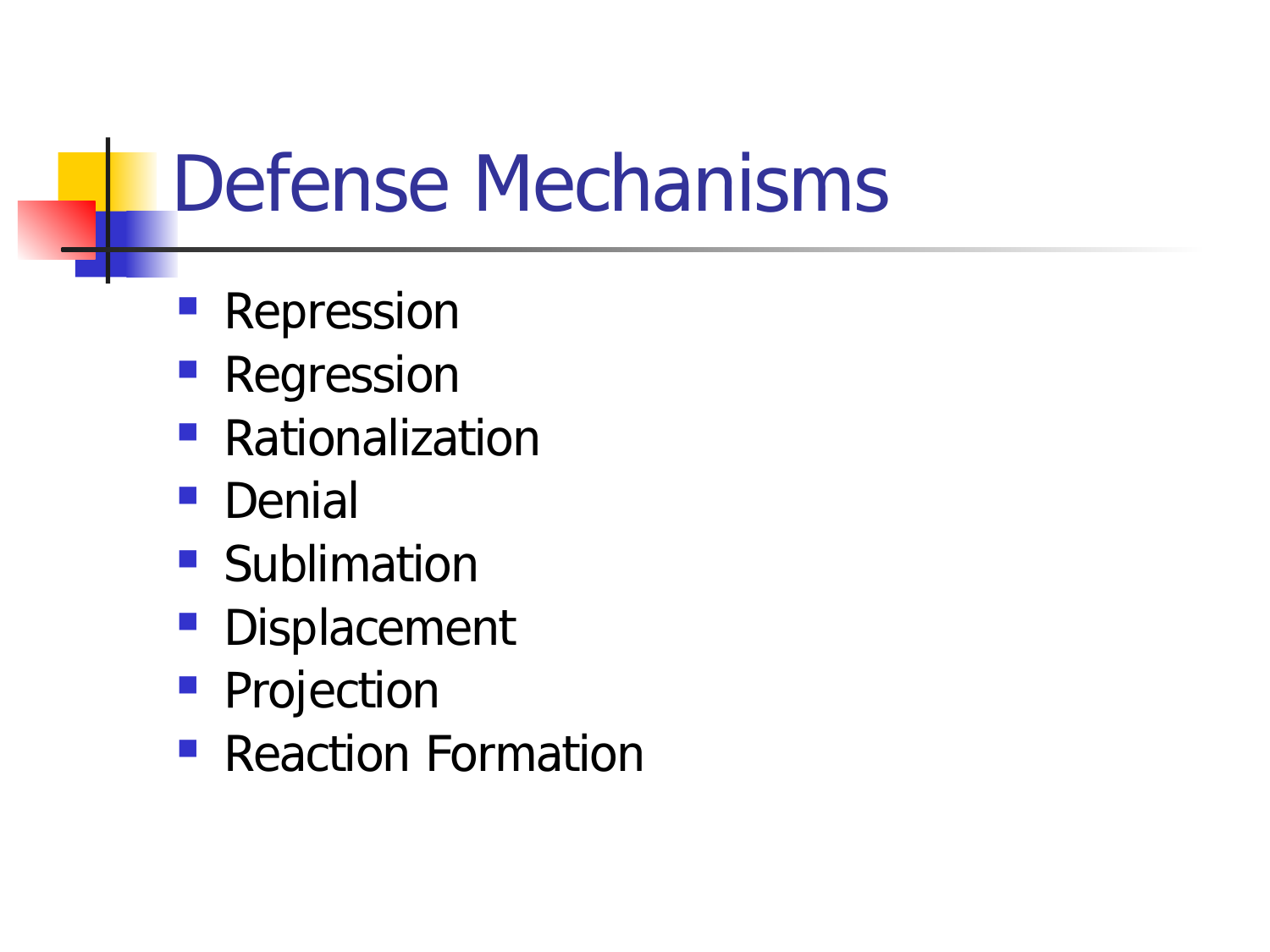

# Defense Mechanisms
Repression
Regression
Rationalization
Denial
Sublimation
Displacement
Projection
Reaction Formation